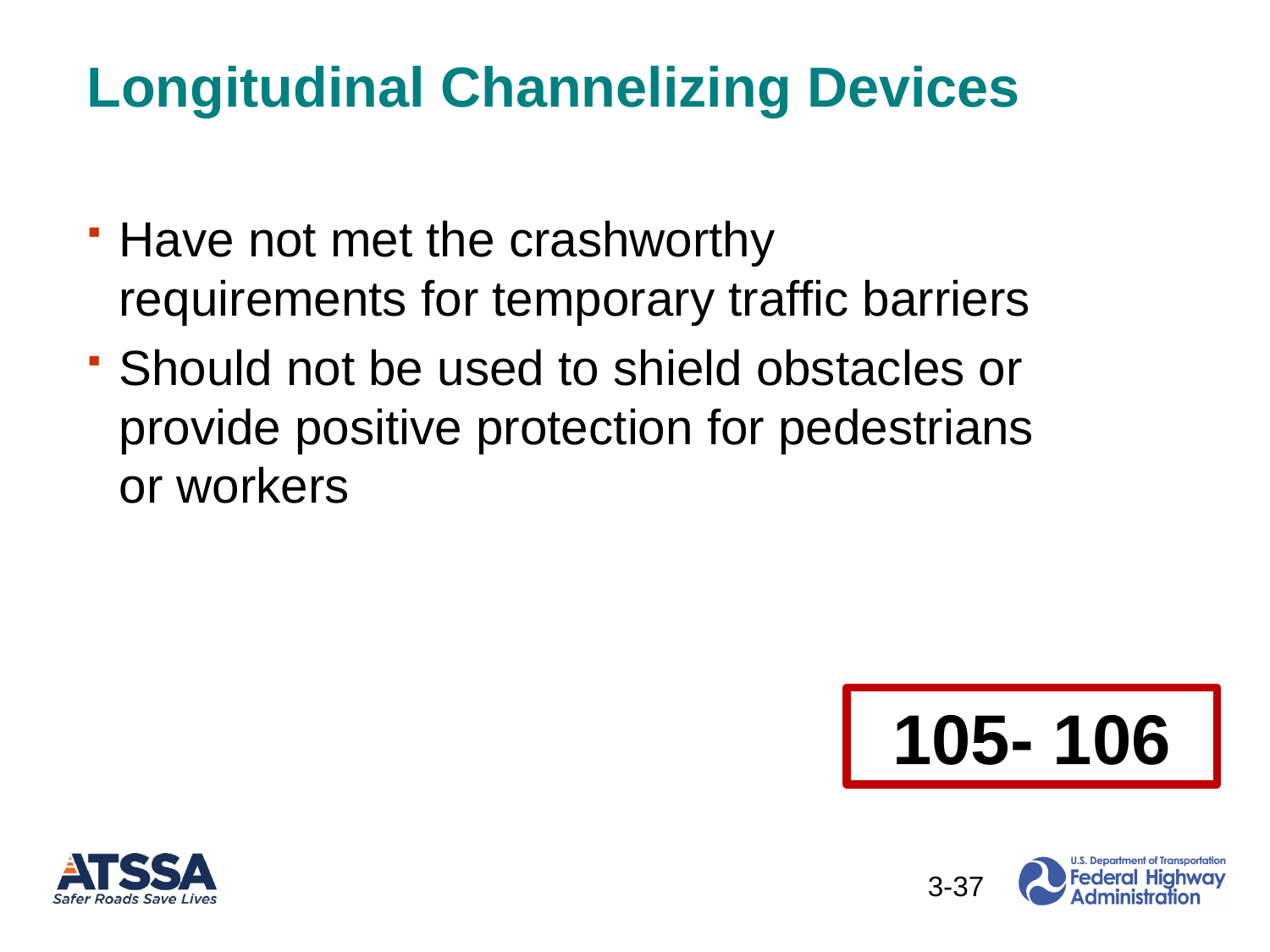

Longitudinal Channelizing Devices
Have not met the crashworthy requirements for temporary traffic barriers
Should not be used to shield obstacles or provide positive protection for pedestrians or workers

105- 106